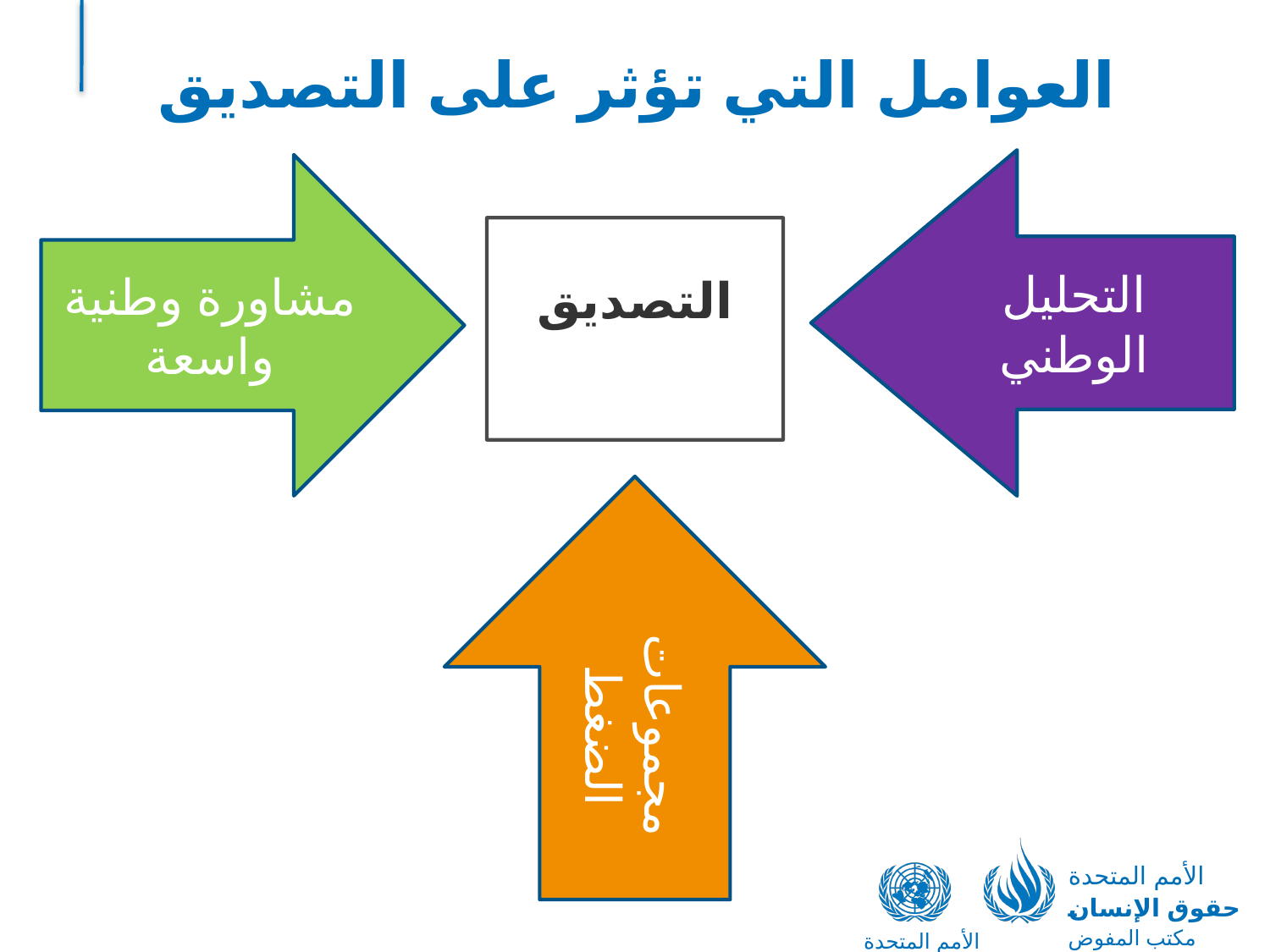

# العوامل التي تؤثر على التصديق
التحليل الوطني
مشاورة وطنية واسعة

التصديق

مجموعات الضغط
الأمم المتحدة
حقوق الإنسان
مكتب المفوض السامي
الأمم المتحدة